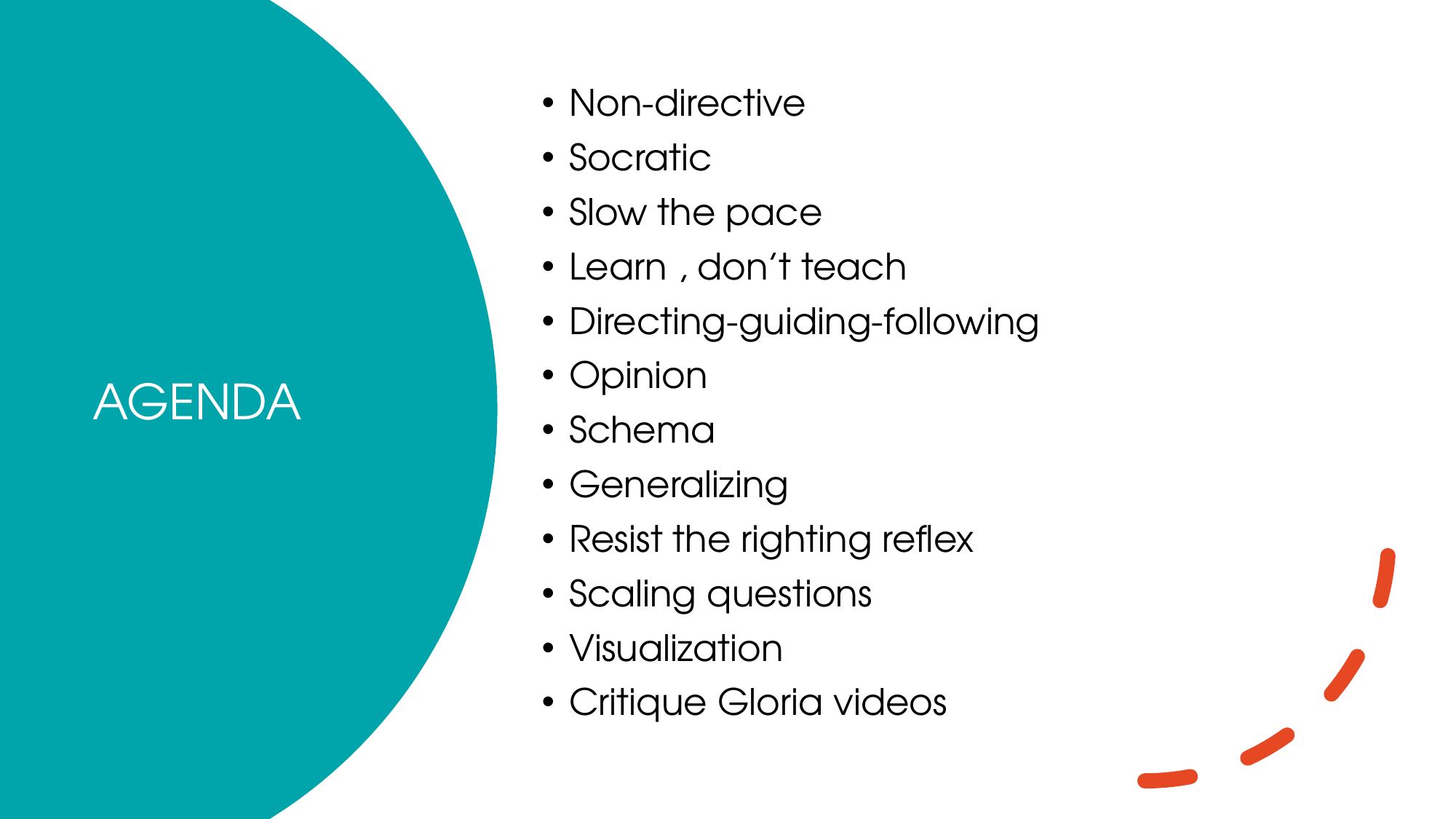

Non-directive
Socratic
Slow the pace
Learn , don’t teach
Directing-guiding-following
Opinion
Schema
Generalizing
Resist the righting reflex
Scaling questions
Visualization
Critique Gloria videos
# AGENDA